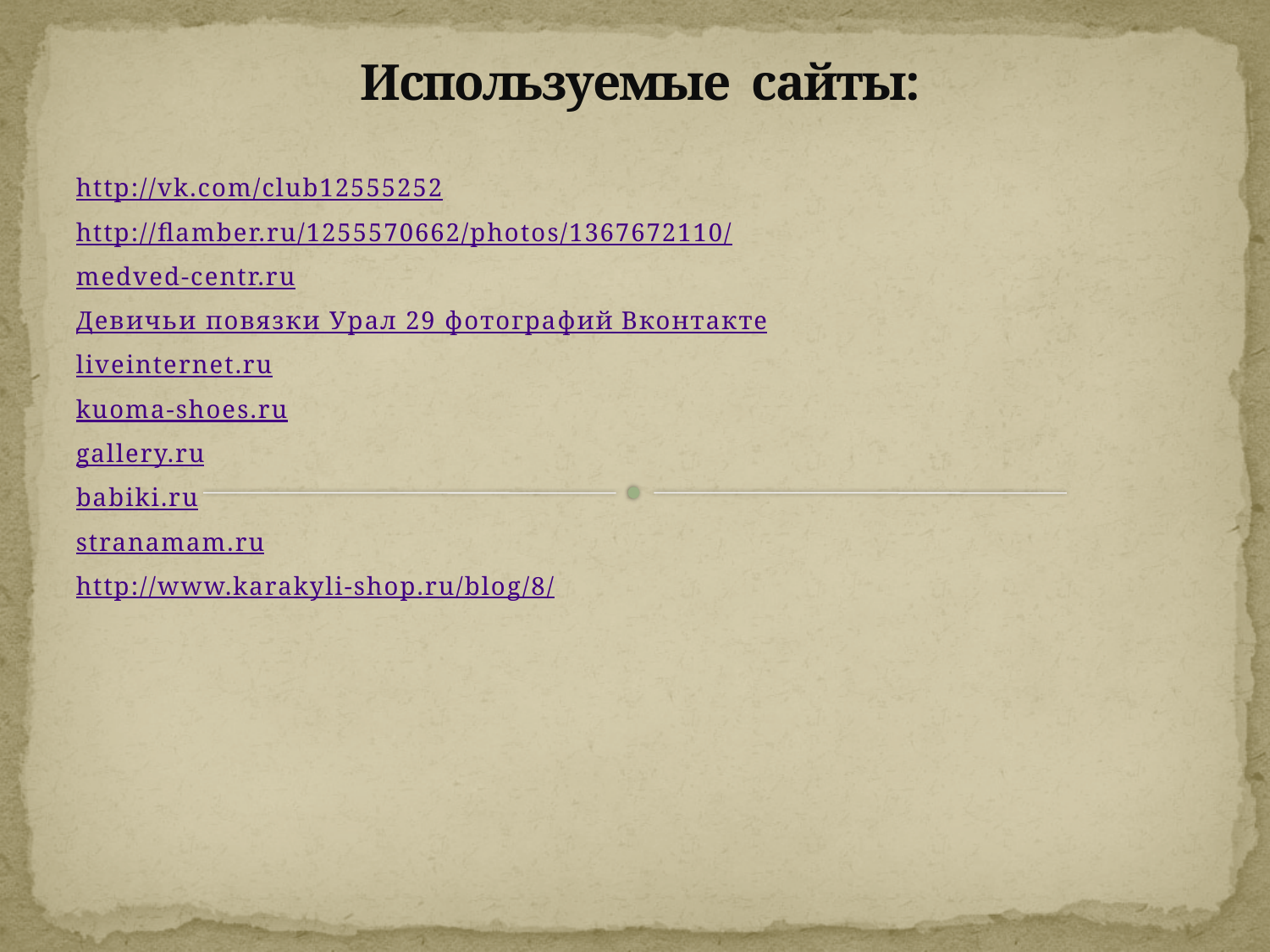

# Используемые  сайты:
http://vk.com/club12555252
http://flamber.ru/1255570662/photos/1367672110/
medved-centr.ru
Девичьи повязки Урал 29 фотографий Вконтакте
liveinternet.ru
kuoma-shoes.ru
gallery.ru
babiki.ru
stranamam.ru
http://www.karakyli-shop.ru/blog/8/